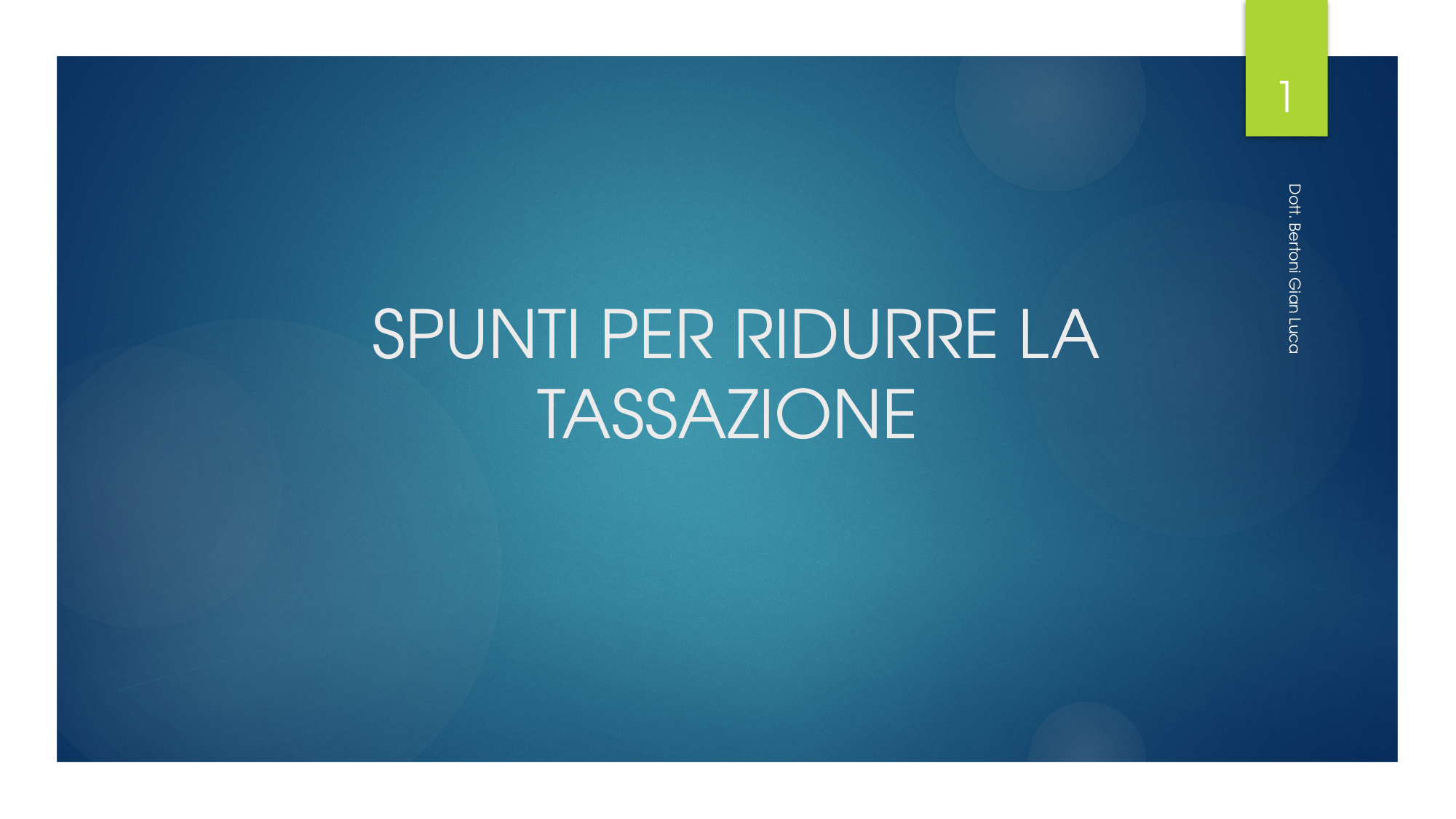

1
# SPUNTI PER RIDURRE LA TASSAZIONE
Dott. Bertoni Gian Luca